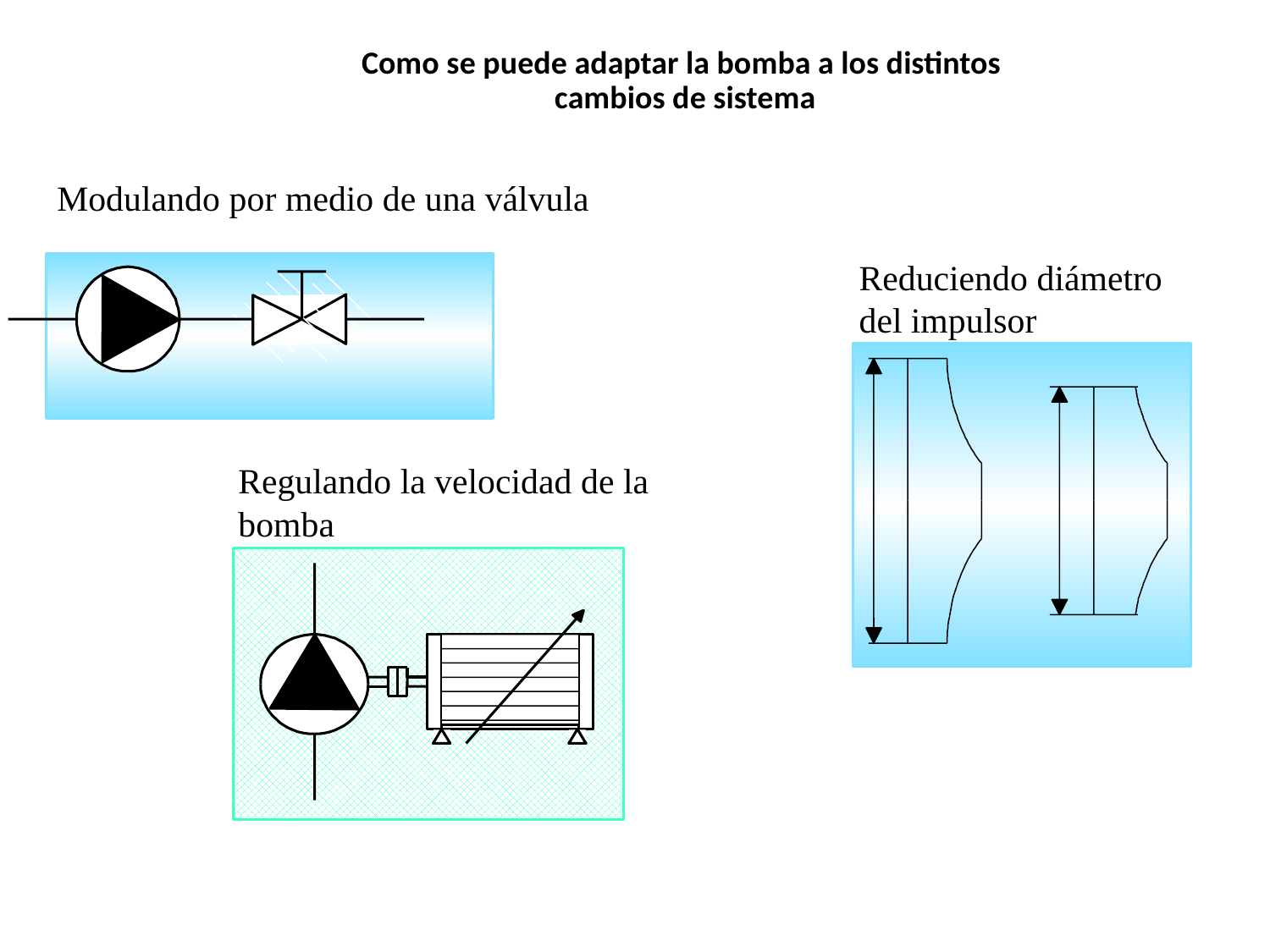

Como se puede adaptar la bomba a los distintos
 cambios de sistema

Modulando por medio de una válvula

Reduciendo diámetro del impulsor

Regulando la velocidad de la
bomba